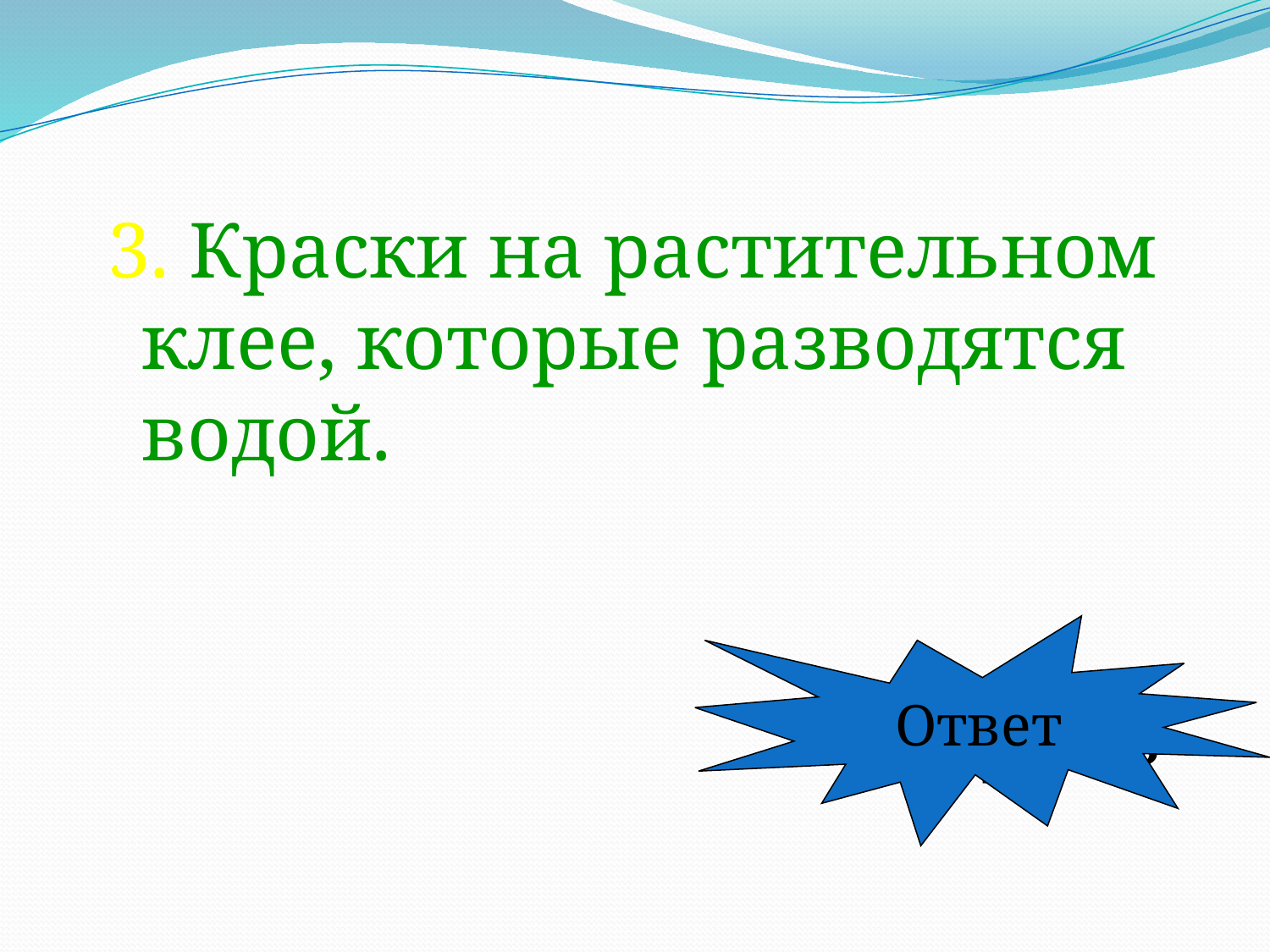

3. Краски на растительном клее, которые разводятся водой.

                                                                                     акварель

Ответ